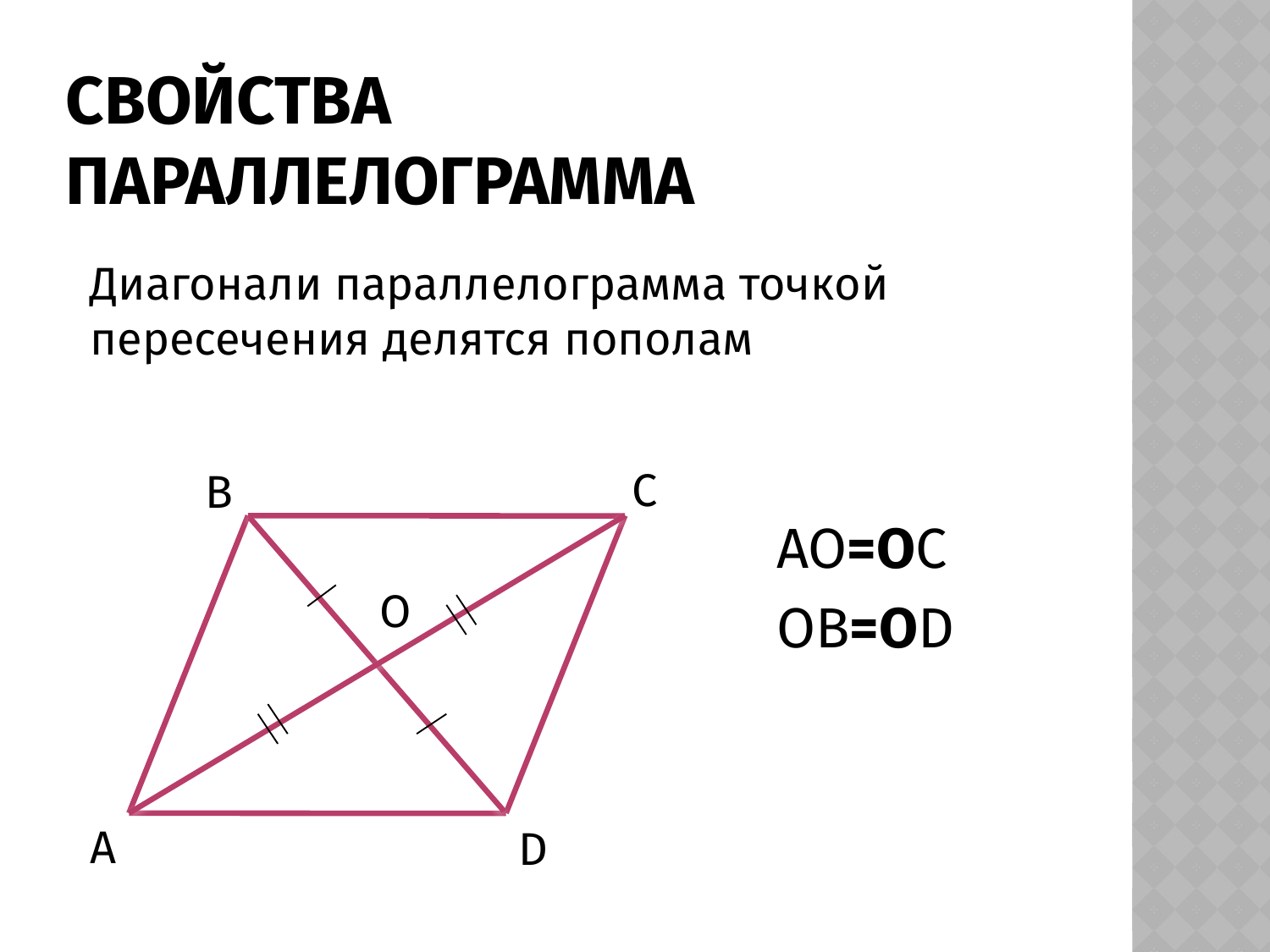

# Свойства параллелограмма
Диагонали параллелограмма точкой пересечения делятся пополам
C
B
AO=OC
O
OB=OD
A
D